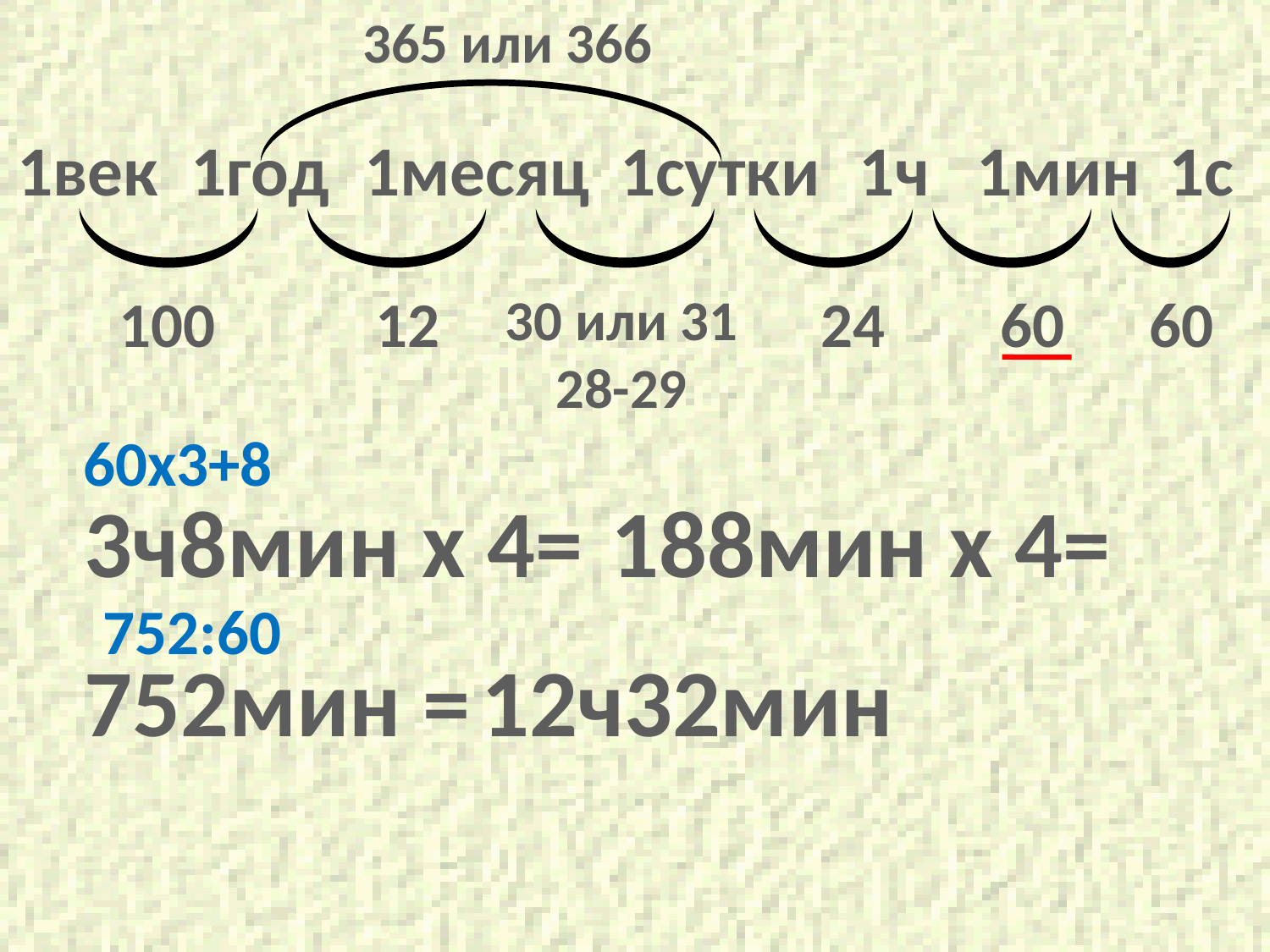

365 или 366

1век
1год
1месяц
1сутки
1ч
1мин
1с

100
12
30 или 31
28-29
24
60
60
60х3+8
3ч8мин х 4=
188мин х 4=
752:60
752мин =
12ч32мин